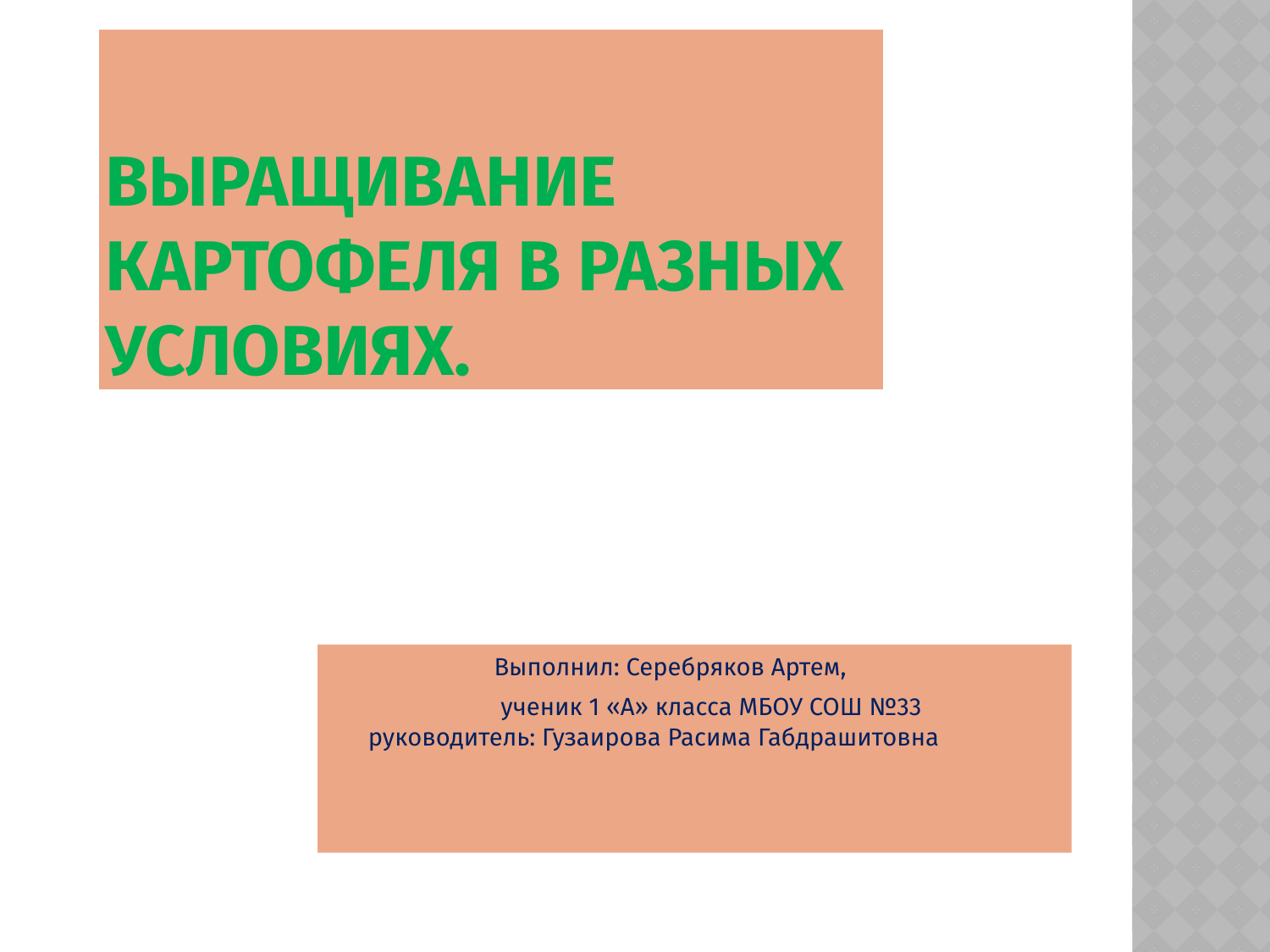

# Выращивание картофеля в разных условиях.
                         Выполнил: Серебряков Артем,
                          ученик 1 «А» класса МБОУ СОШ №33  руководитель: Гузаирова Расима Габдрашитовна